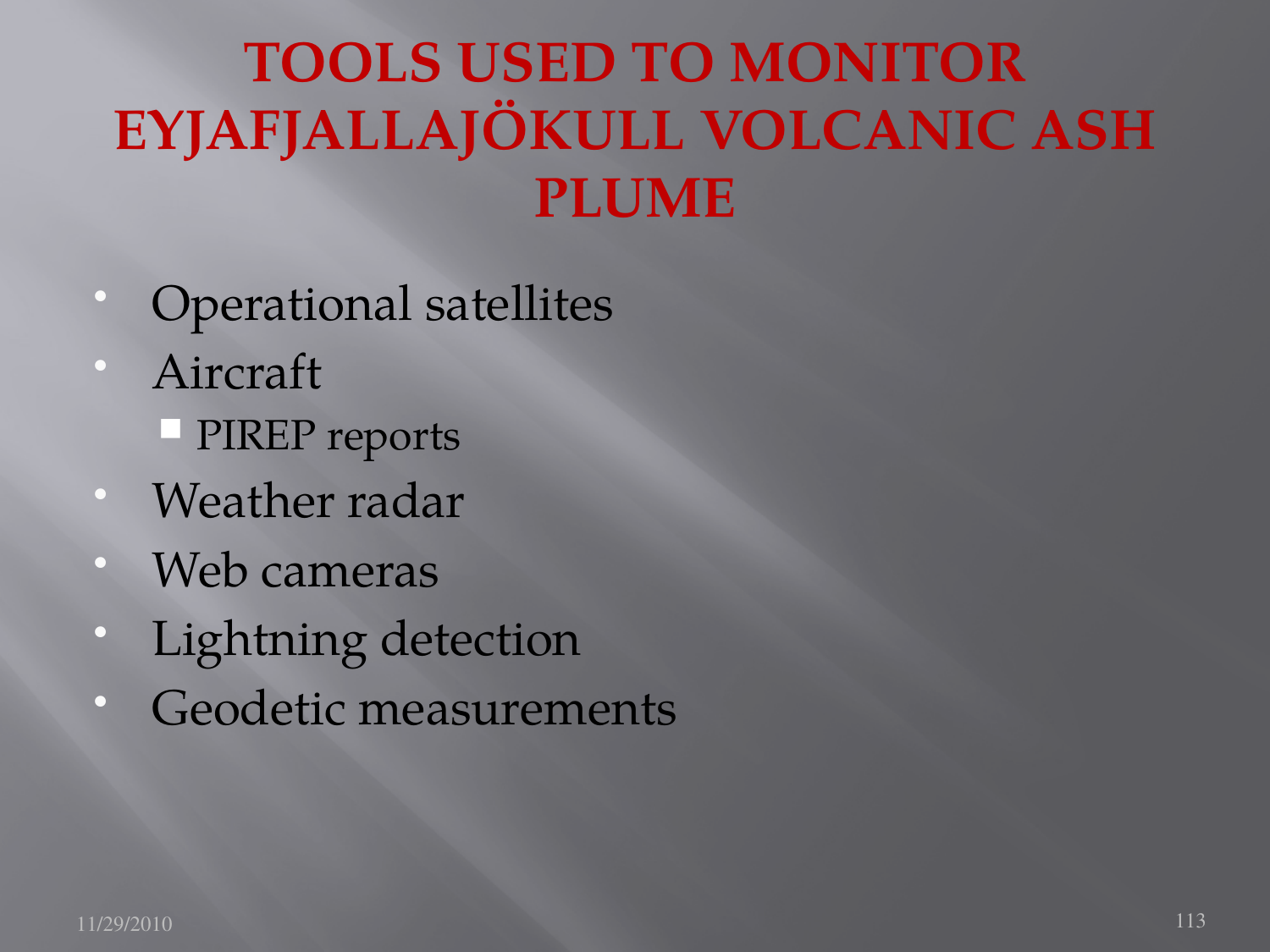

# TOOLS USED TO MONITOR EYJAFJALLAJÖKULL VOLCANIC ASH PLUME
Operational satellites
Aircraft
PIREP reports
Weather radar
Web cameras
Lightning detection
Geodetic measurements

11/29/2010
113